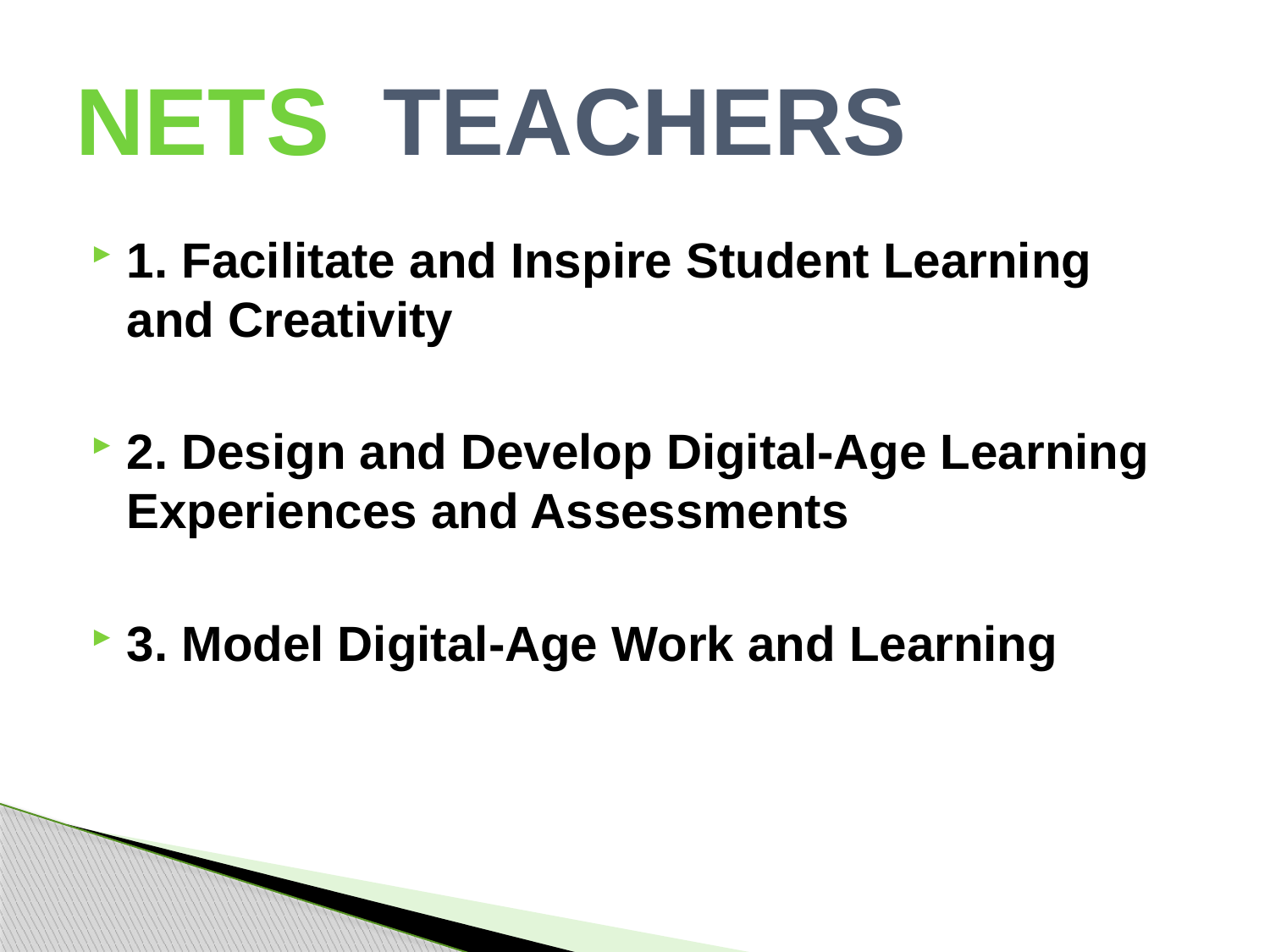

# NETS  TEACHERS
1. Facilitate and Inspire Student Learning and Creativity

2. Design and Develop Digital-Age Learning Experiences and Assessments

3. Model Digital-Age Work and Learning